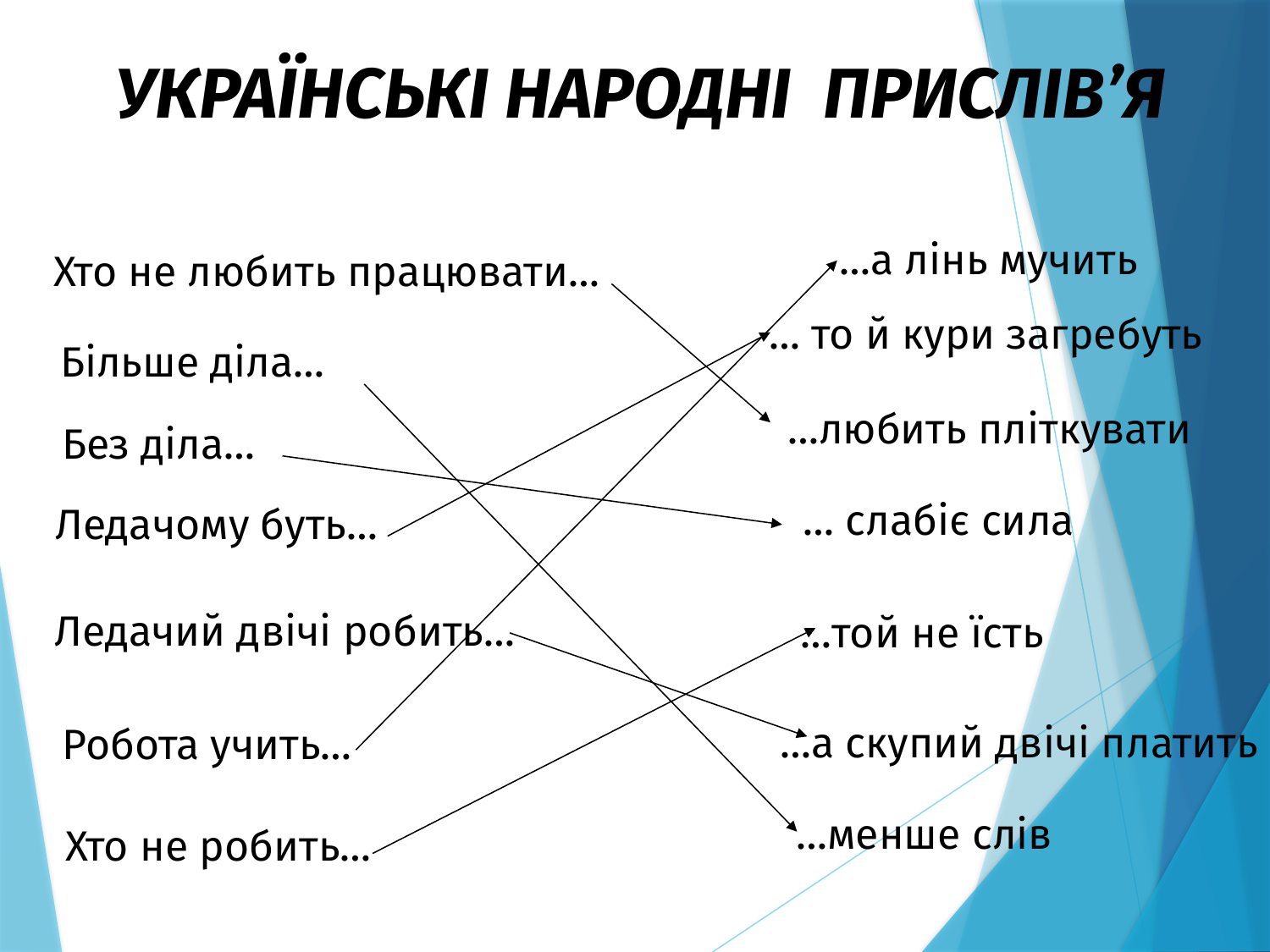

УКРАЇНСЬКІ НАРОДНІ  ПРИСЛІВ’Я
…а лінь мучить
Хто не любить працювати…

… то й кури загребуть
Більше діла…

…любить пліткувати
Без діла…

… слабіє сила
Ледачому буть…
Ледачий двічі робить…
…той не їсть

…а скупий двічі платить
Робота учить…
…менше слів
Хто не робить…